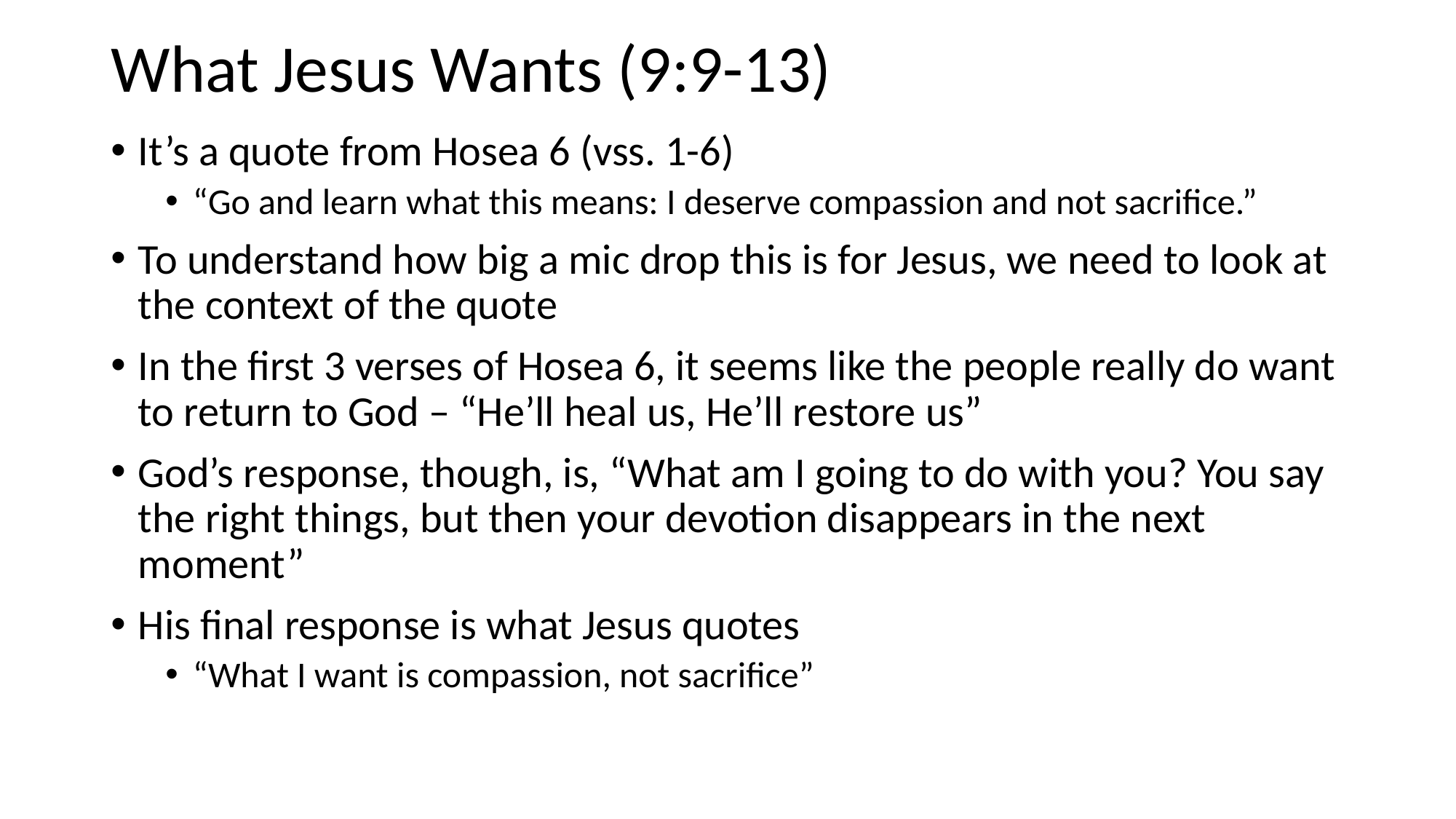

# What Jesus Wants (9:9-13)
It’s a quote from Hosea 6 (vss. 1-6)
“Go and learn what this means: I deserve compassion and not sacrifice.”
To understand how big a mic drop this is for Jesus, we need to look at the context of the quote
In the first 3 verses of Hosea 6, it seems like the people really do want to return to God – “He’ll heal us, He’ll restore us”
God’s response, though, is, “What am I going to do with you? You say the right things, but then your devotion disappears in the next moment”
His final response is what Jesus quotes
“What I want is compassion, not sacrifice”